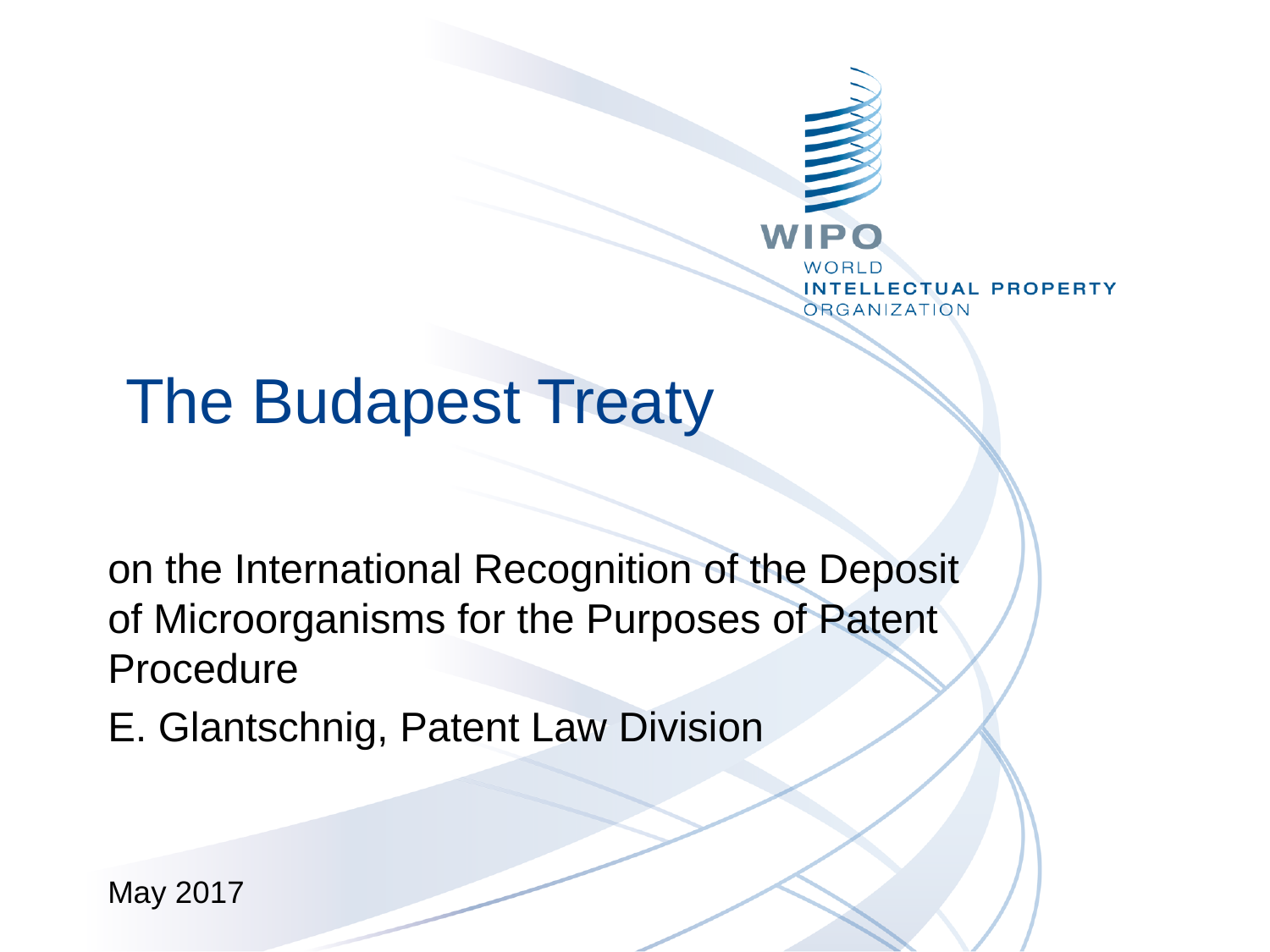

# The Budapest Treaty
on the International Recognition of the Deposit of Microorganisms for the Purposes of Patent Procedure
E. Glantschnig, Patent Law Division

May 2017